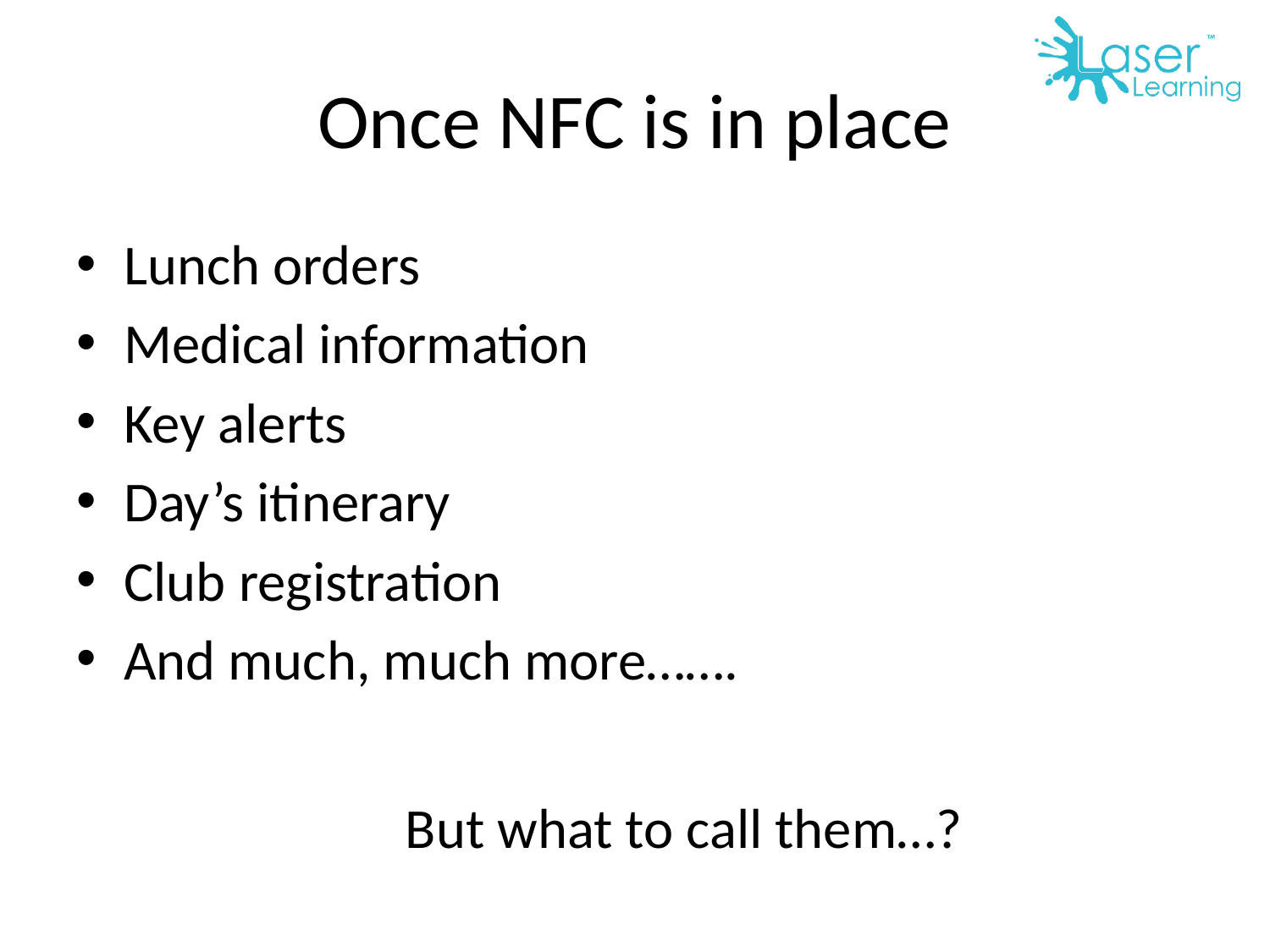

Once NFC is in place
Lunch orders
Medical information
Key alerts
Day’s itinerary
Club registration
And much, much more…….
But what to call them…?